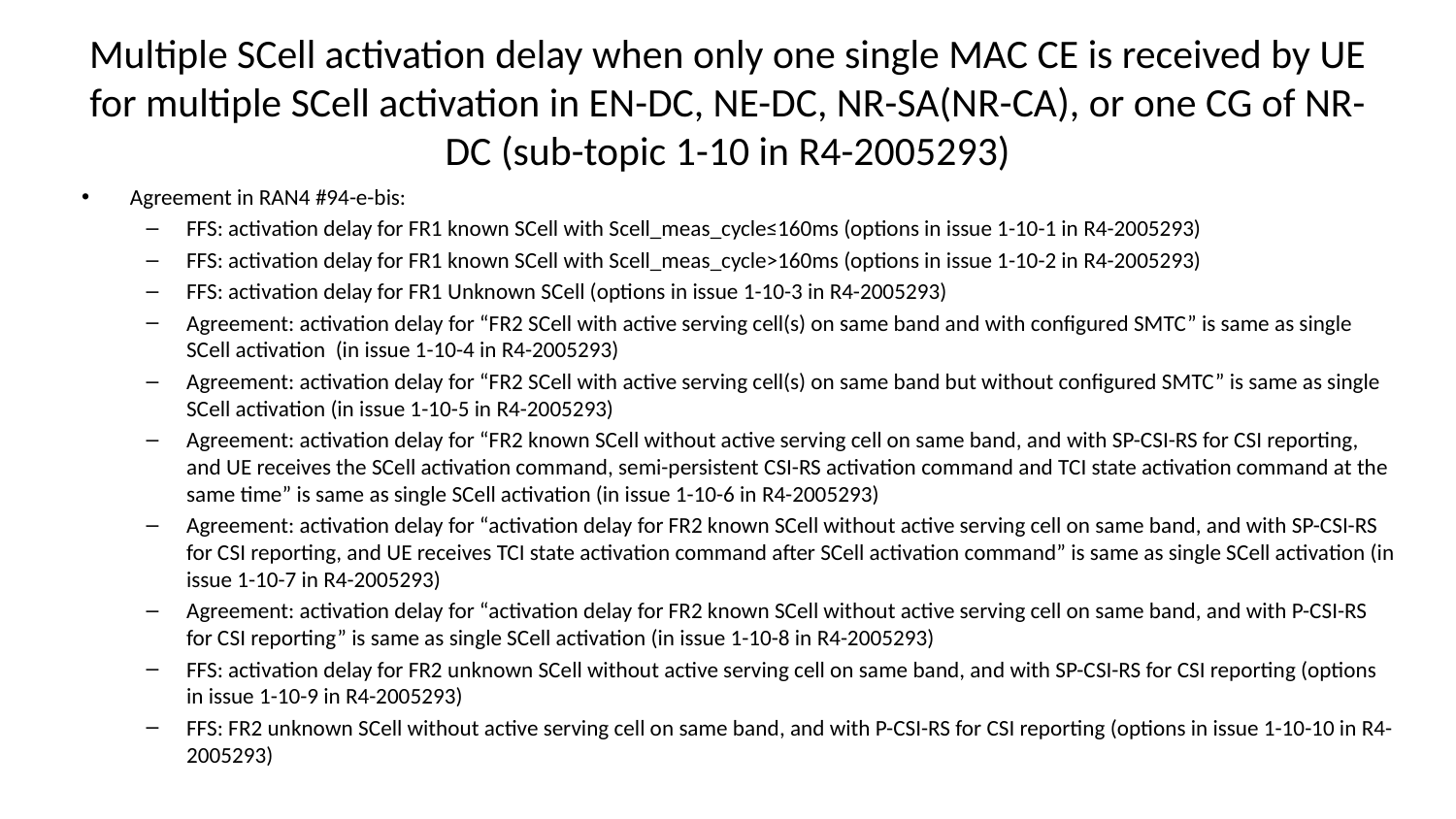

# Multiple SCell activation delay when only one single MAC CE is received by UE for multiple SCell activation in EN-DC, NE-DC, NR-SA(NR-CA), or one CG of NR-DC (sub-topic 1-10 in R4-2005293)
Agreement in RAN4 #94-e-bis:
FFS: activation delay for FR1 known SCell with Scell_meas_cycle≤160ms (options in issue 1-10-1 in R4-2005293)
FFS: activation delay for FR1 known SCell with Scell_meas_cycle>160ms (options in issue 1-10-2 in R4-2005293)
FFS: activation delay for FR1 Unknown SCell (options in issue 1-10-3 in R4-2005293)
Agreement: activation delay for “FR2 SCell with active serving cell(s) on same band and with configured SMTC” is same as single SCell activation  (in issue 1-10-4 in R4-2005293)
Agreement: activation delay for “FR2 SCell with active serving cell(s) on same band but without configured SMTC” is same as single SCell activation (in issue 1-10-5 in R4-2005293)
Agreement: activation delay for “FR2 known SCell without active serving cell on same band, and with SP-CSI-RS for CSI reporting, and UE receives the SCell activation command, semi-persistent CSI-RS activation command and TCI state activation command at the same time” is same as single SCell activation (in issue 1-10-6 in R4-2005293)
Agreement: activation delay for “activation delay for FR2 known SCell without active serving cell on same band, and with SP-CSI-RS for CSI reporting, and UE receives TCI state activation command after SCell activation command” is same as single SCell activation (in issue 1-10-7 in R4-2005293)
Agreement: activation delay for “activation delay for FR2 known SCell without active serving cell on same band, and with P-CSI-RS for CSI reporting” is same as single SCell activation (in issue 1-10-8 in R4-2005293)
FFS: activation delay for FR2 unknown SCell without active serving cell on same band, and with SP-CSI-RS for CSI reporting (options in issue 1-10-9 in R4-2005293)
FFS: FR2 unknown SCell without active serving cell on same band, and with P-CSI-RS for CSI reporting (options in issue 1-10-10 in R4-2005293)